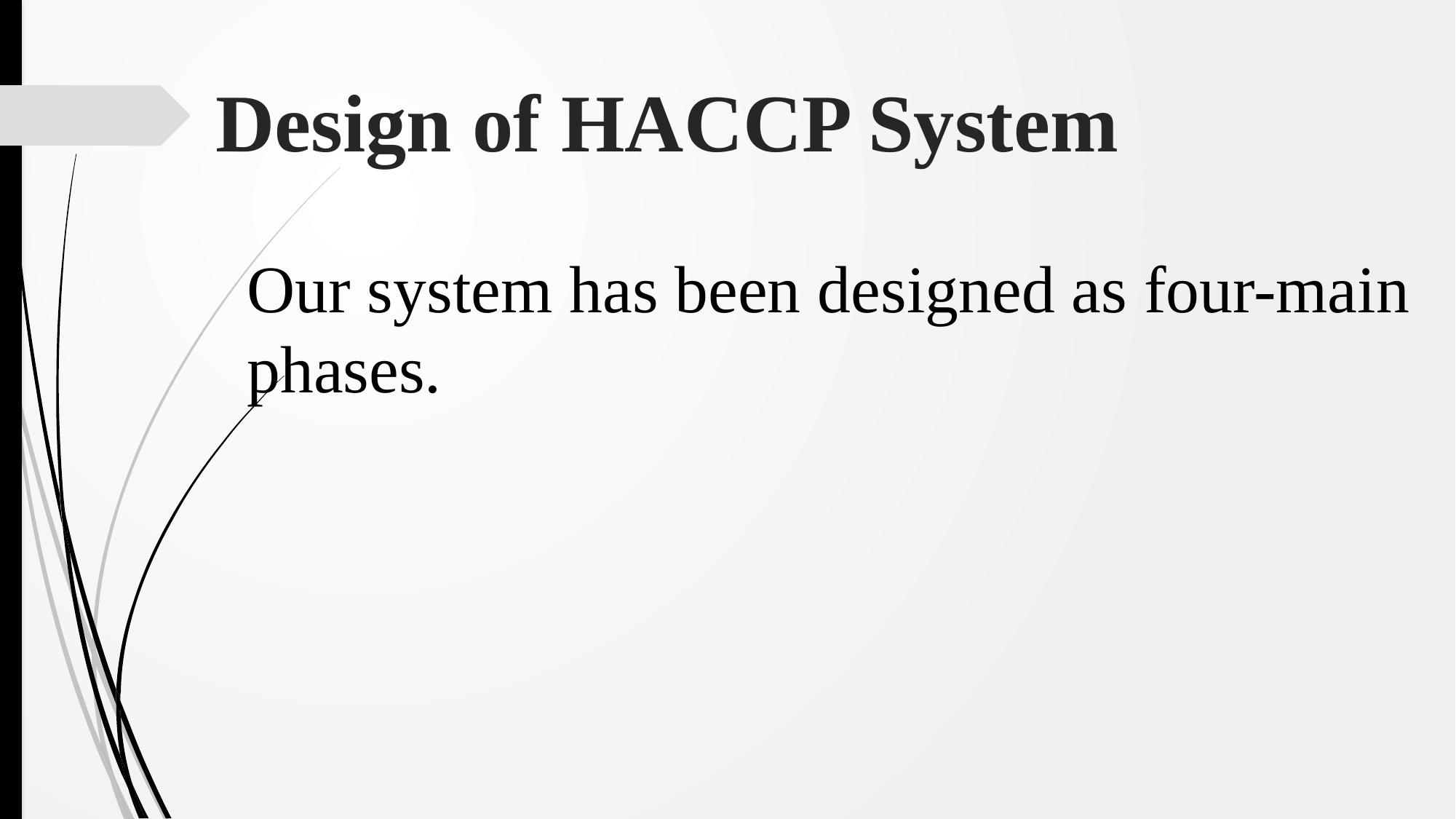

# Design of HACCP System
Our system has been designed as four-main phases.